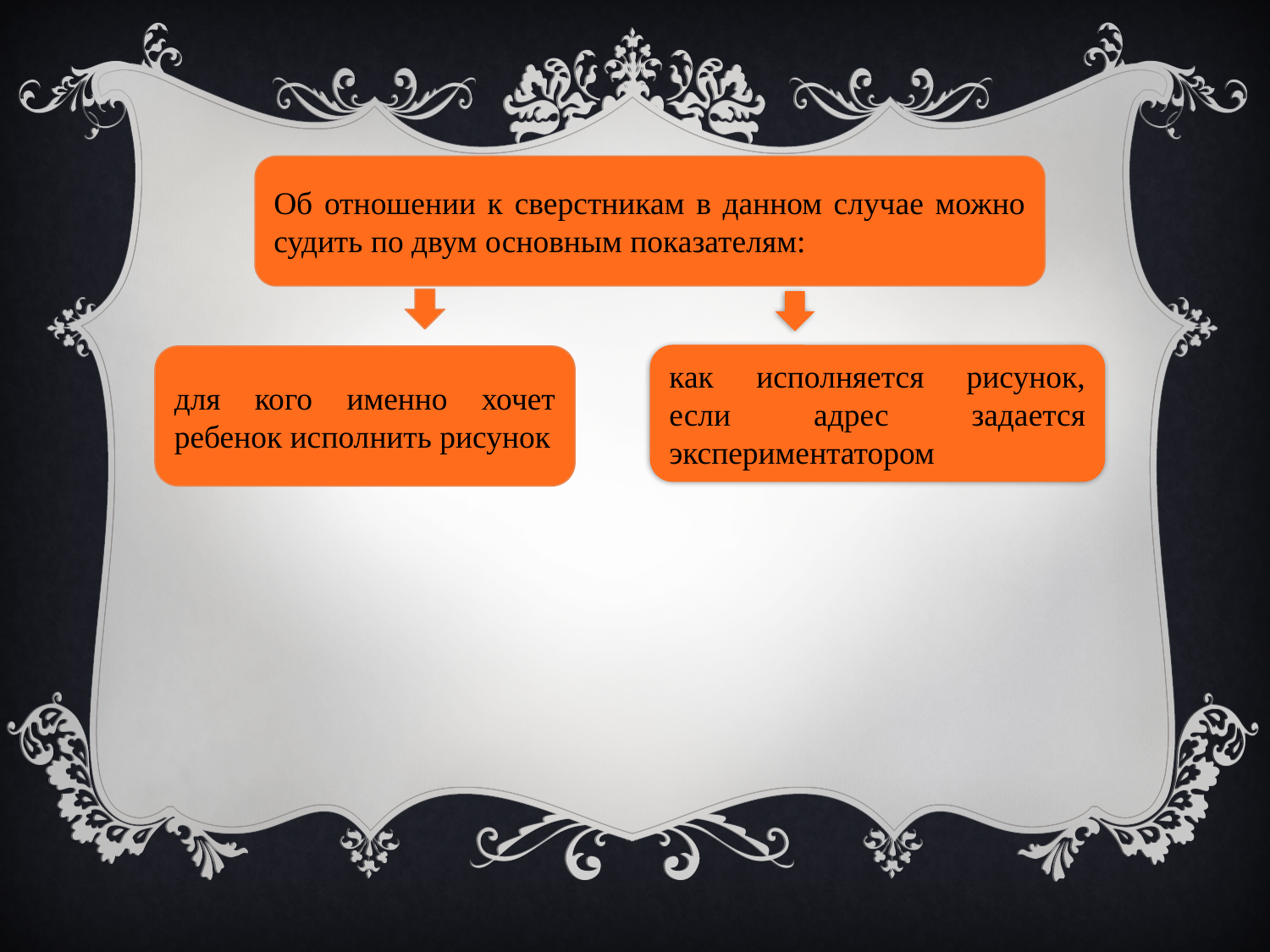

Об отношении к сверстникам в данном случае можно судить по двум основным показателям:

как исполняется рисунок, если адрес задается экспериментатором
для кого именно хочет ребенок исполнить рисунок